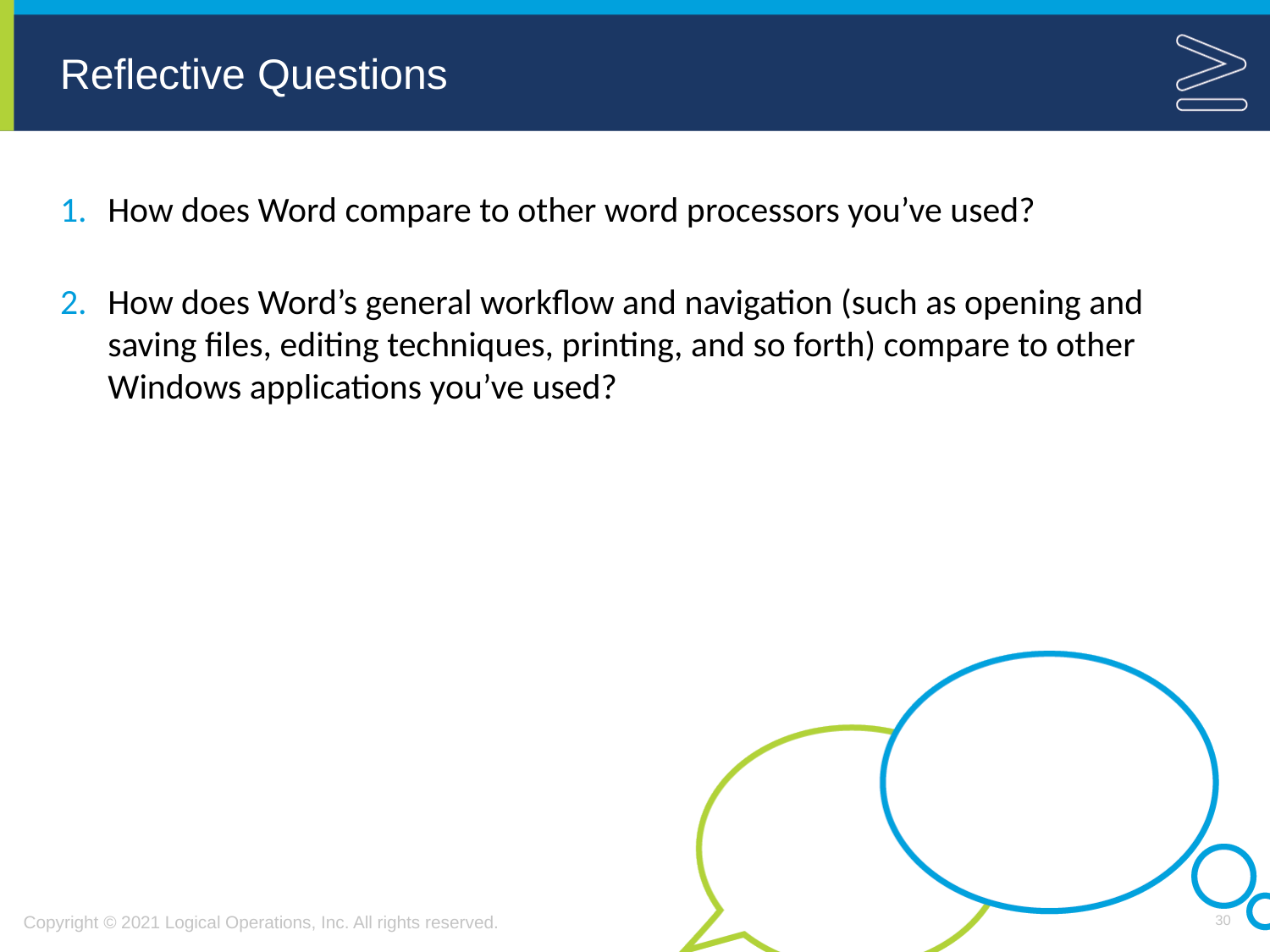

How does Word compare to other word processors you’ve used?
How does Word’s general workflow and navigation (such as opening and saving files, editing techniques, printing, and so forth) compare to other Windows applications you’ve used?
30